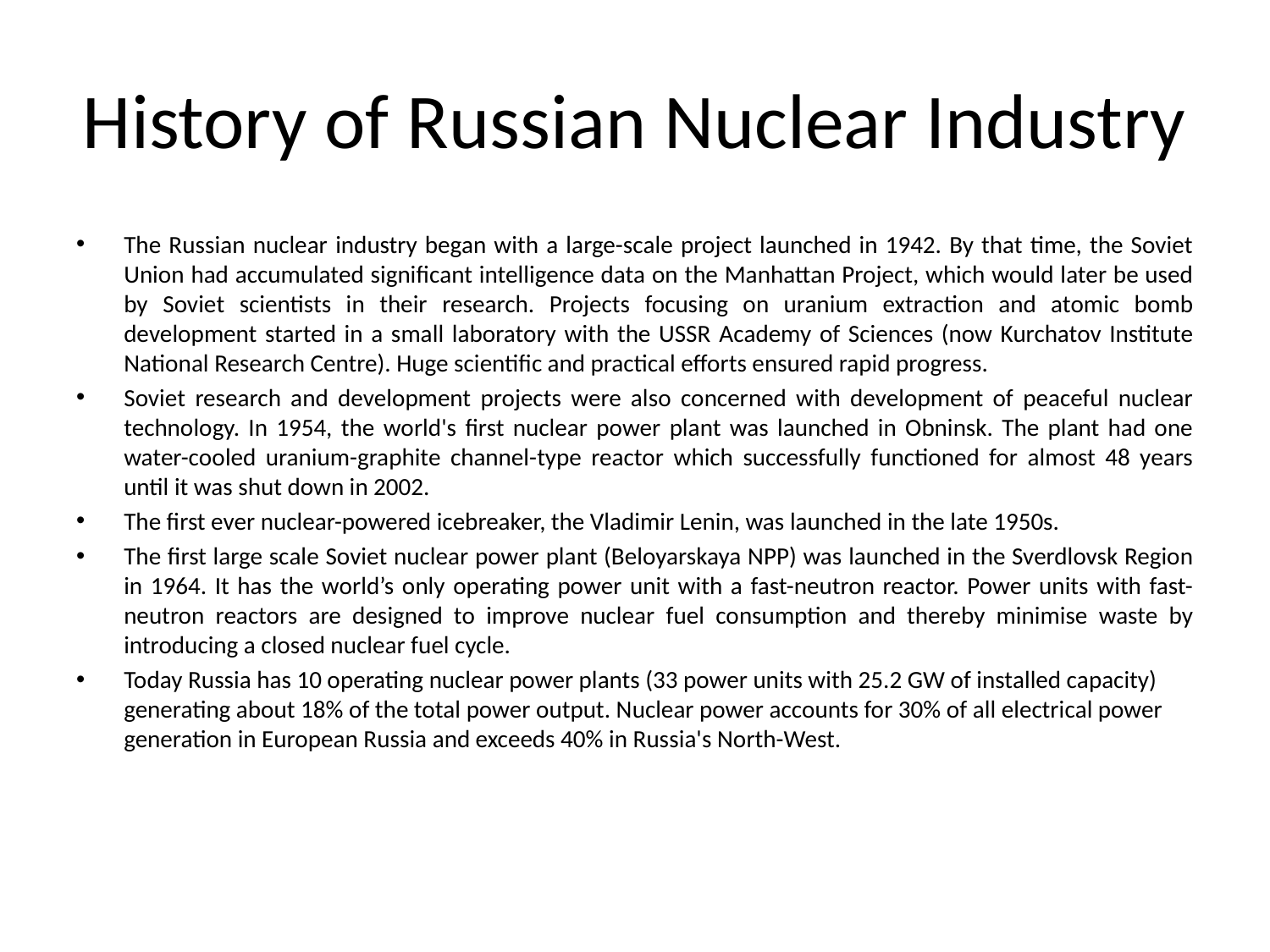

# History of Russian Nuclear Industry
The Russian nuclear industry began with a large-scale project launched in 1942. By that time, the Soviet Union had accumulated significant intelligence data on the Manhattan Project, which would later be used by Soviet scientists in their research. Projects focusing on uranium extraction and atomic bomb development started in a small laboratory with the USSR Academy of Sciences (now Kurchatov Institute National Research Centre). Huge scientific and practical efforts ensured rapid progress.
Soviet research and development projects were also concerned with development of peaceful nuclear technology. In 1954, the world's first nuclear power plant was launched in Obninsk. The plant had one water-cooled uranium-graphite channel-type reactor which successfully functioned for almost 48 years until it was shut down in 2002.
The first ever nuclear-powered icebreaker, the Vladimir Lenin, was launched in the late 1950s.
The first large scale Soviet nuclear power plant (Beloyarskaya NPP) was launched in the Sverdlovsk Region in 1964. It has the world’s only operating power unit with a fast-neutron reactor. Power units with fast-neutron reactors are designed to improve nuclear fuel consumption and thereby minimise waste by introducing a closed nuclear fuel cycle.
Today Russia has 10 operating nuclear power plants (33 power units with 25.2 GW of installed capacity) generating about 18% of the total power output. Nuclear power accounts for 30% of all electrical power generation in European Russia and exceeds 40% in Russia's North-West.